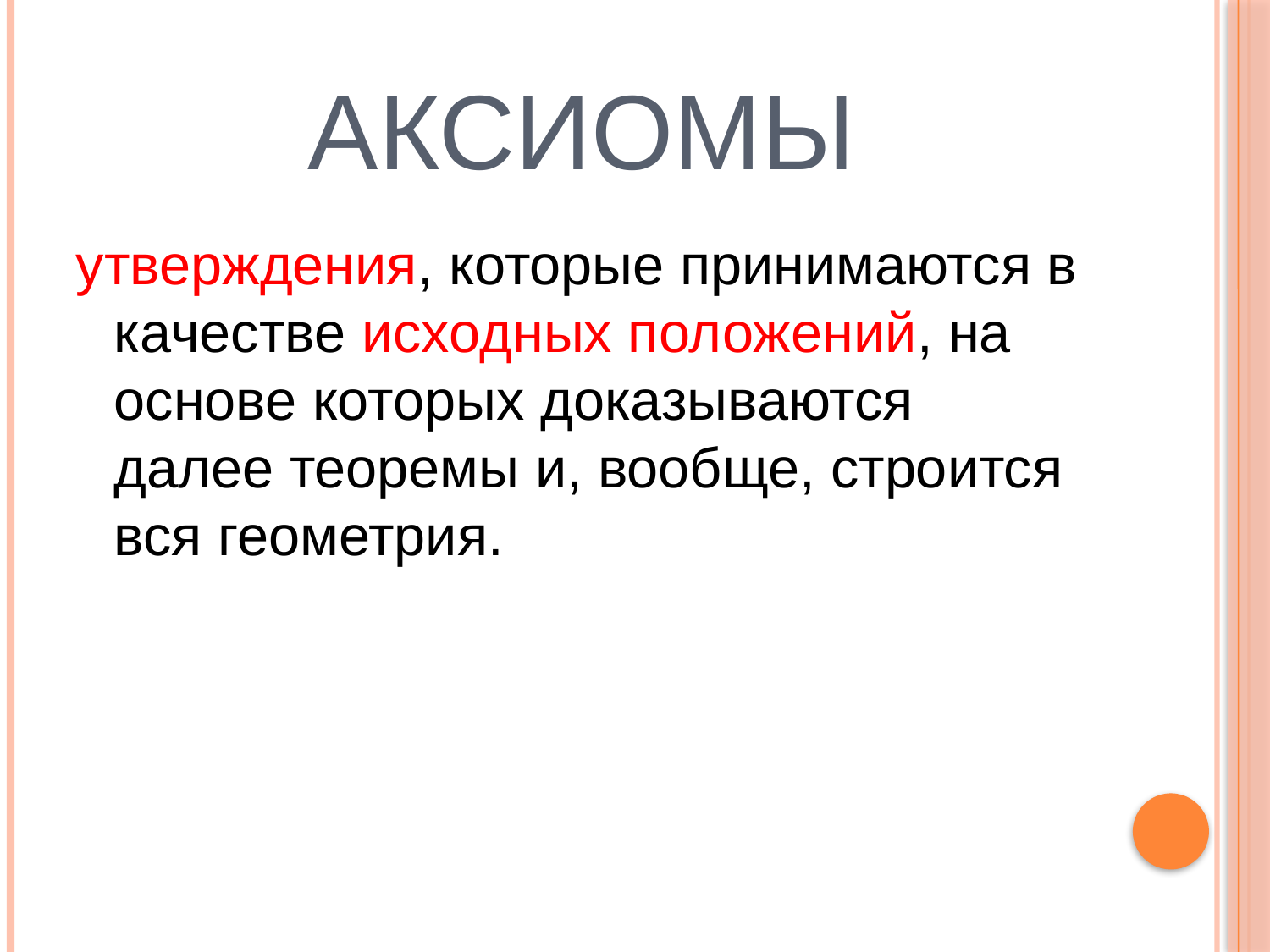

# аксиомы
утверждения, которые принимаются в качестве исходных положений, на основе которых доказываются далее теоремы и, вообще, строится вся геометрия.